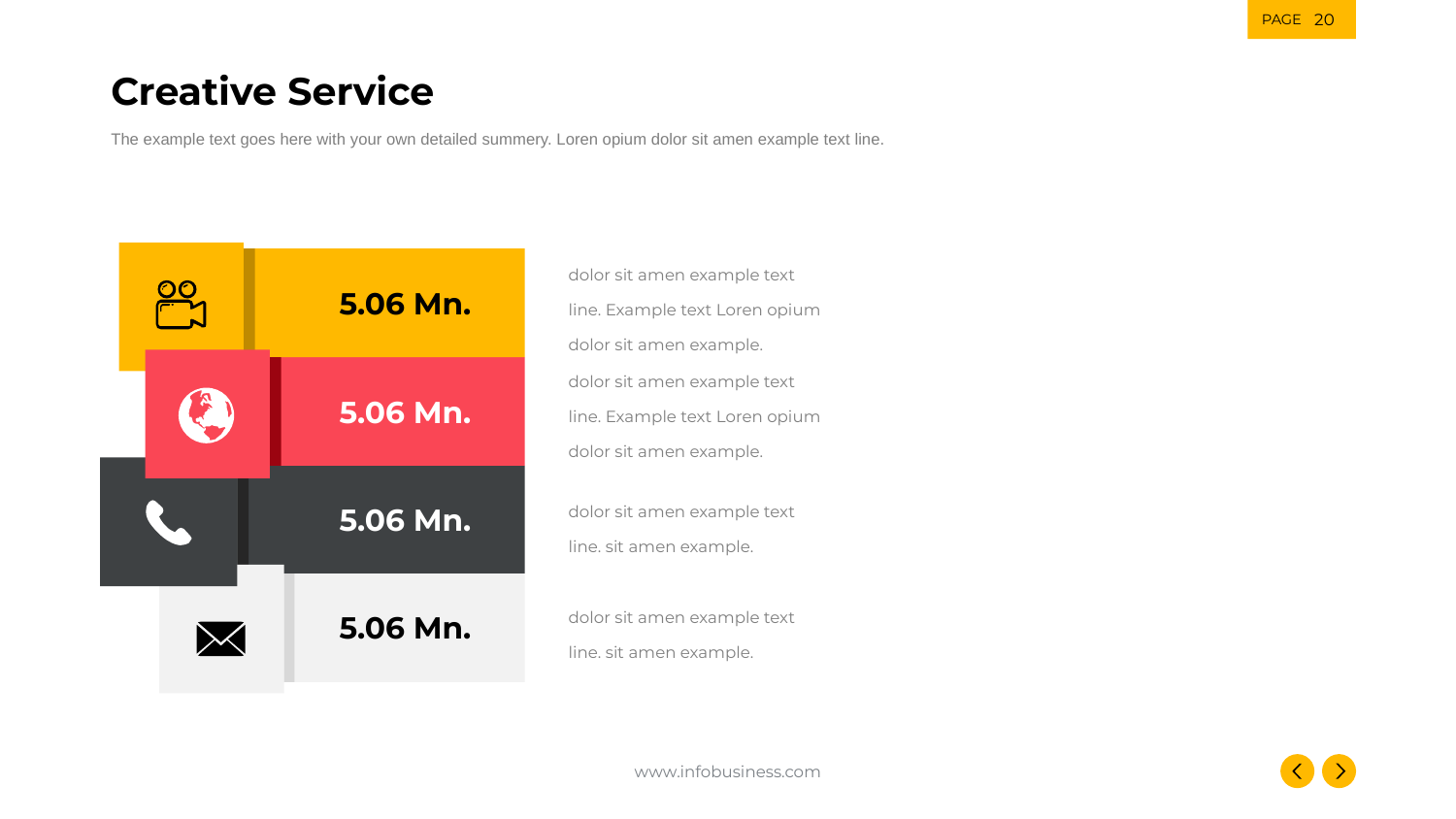

20
# Creative Service
The example text goes here with your own detailed summery. Loren opium dolor sit amen example text line.

dolor sit amen example text line. Example text Loren opium dolor sit amen example.

5.06 Mn.

dolor sit amen example text line. Example text Loren opium dolor sit amen example.

5.06 Mn.

dolor sit amen example text line. sit amen example.
5.06 Mn.

dolor sit amen example text line. sit amen example.
5.06 Mn.

www.infobusiness.com